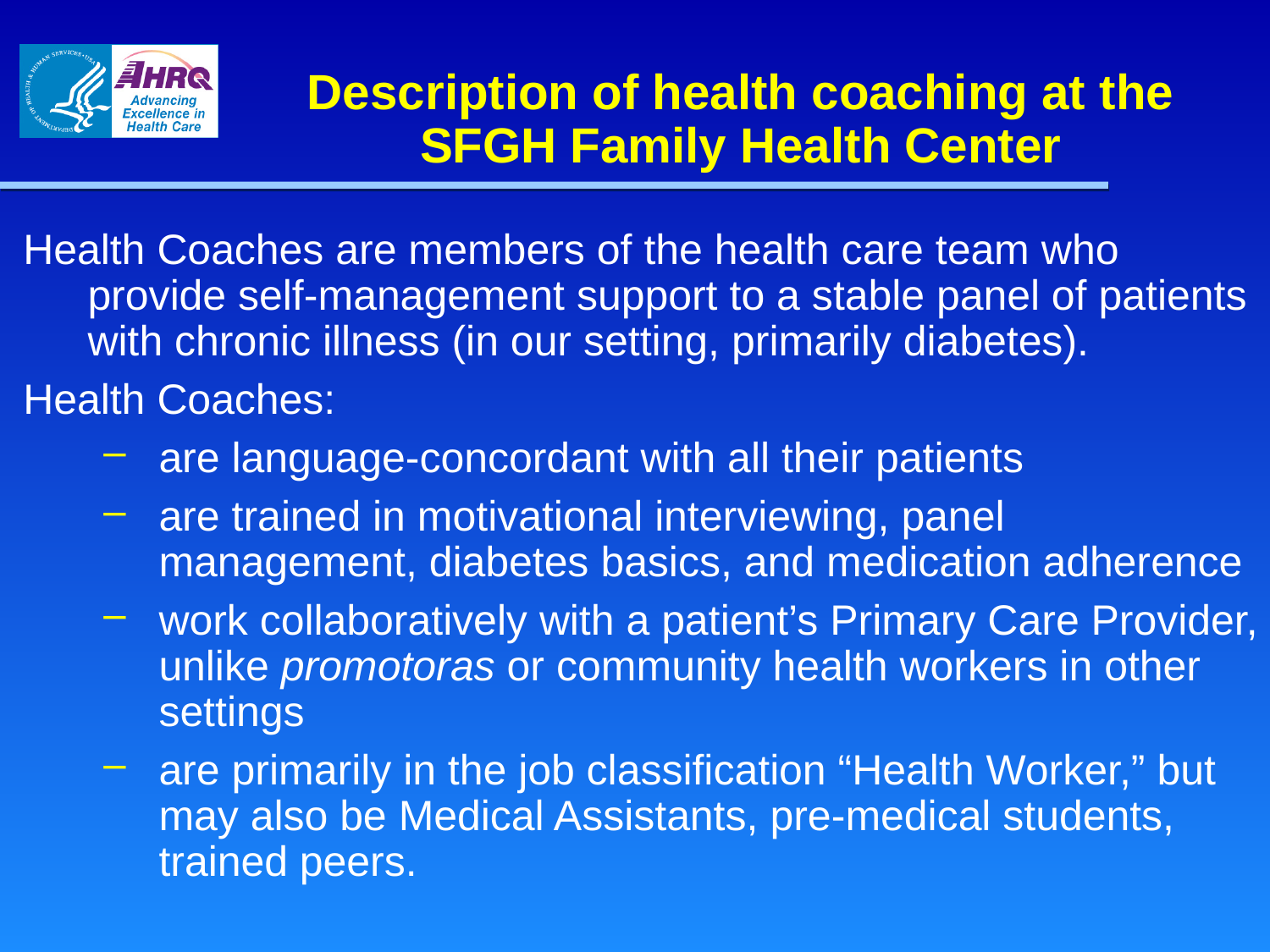

# Description of health coaching at the SFGH Family Health Center
Health Coaches are members of the health care team who provide self-management support to a stable panel of patients with chronic illness (in our setting, primarily diabetes).
Health Coaches:
are language-concordant with all their patients
are trained in motivational interviewing, panel management, diabetes basics, and medication adherence
work collaboratively with a patient’s Primary Care Provider, unlike promotoras or community health workers in other settings
are primarily in the job classification “Health Worker,” but may also be Medical Assistants, pre-medical students, trained peers.